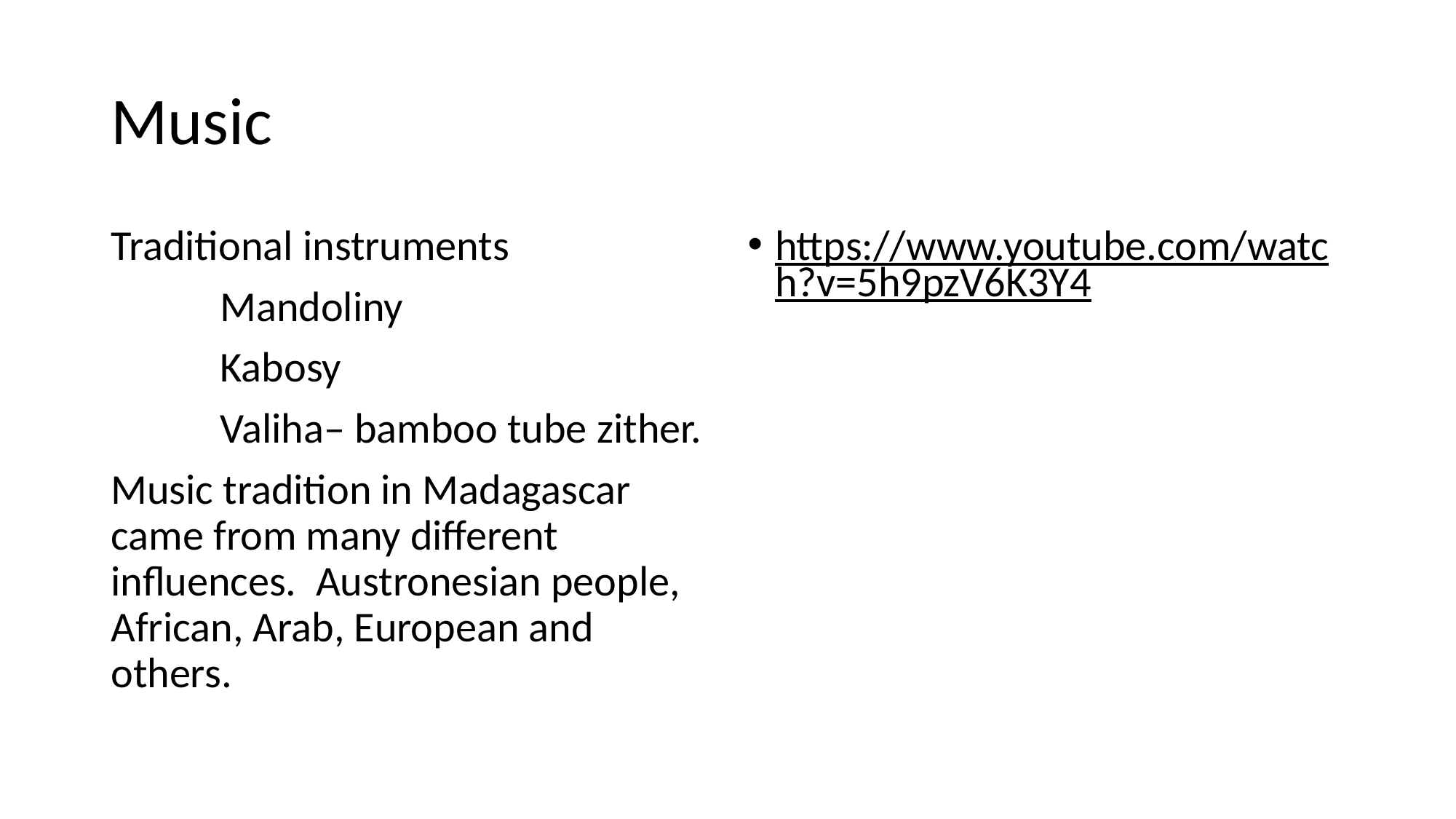

# Music
Traditional instruments
	Mandoliny
	Kabosy
	Valiha– bamboo tube zither.
Music tradition in Madagascar came from many different influences.  Austronesian people, African, Arab, European and others.
https://www.youtube.com/watch?v=5h9pzV6K3Y4